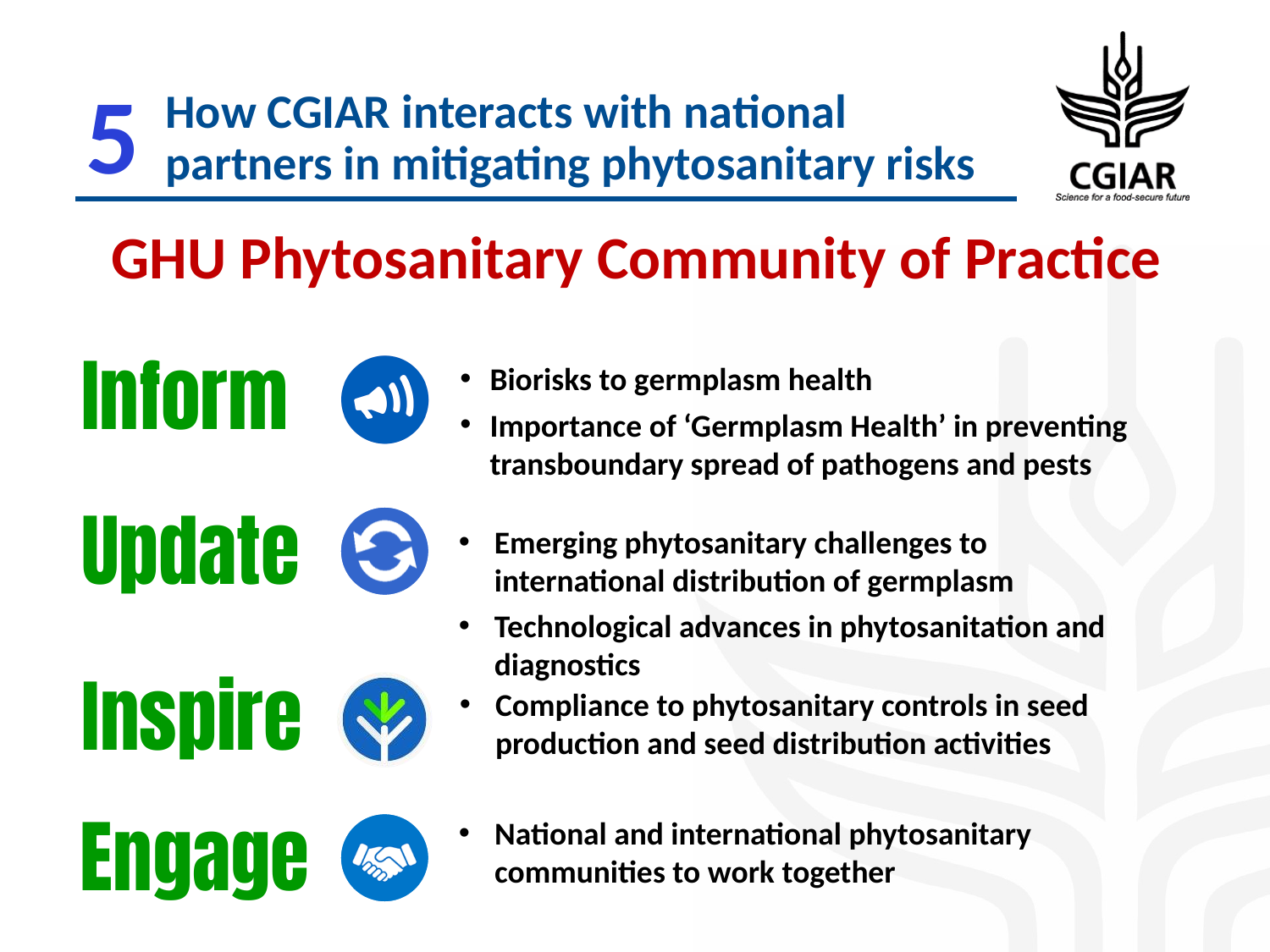

# How CGIAR interacts with national partners in mitigating phytosanitary risks
5
GHU Phytosanitary Community of Practice
Inform

Biorisks to germplasm health
Importance of ‘Germplasm Health’ in preventing transboundary spread of pathogens and pests
Update

Emerging phytosanitary challenges to international distribution of germplasm
Technological advances in phytosanitation and diagnostics
Inspire

Compliance to phytosanitary controls in seed production and seed distribution activities
Engage
National and international phytosanitary communities to work together